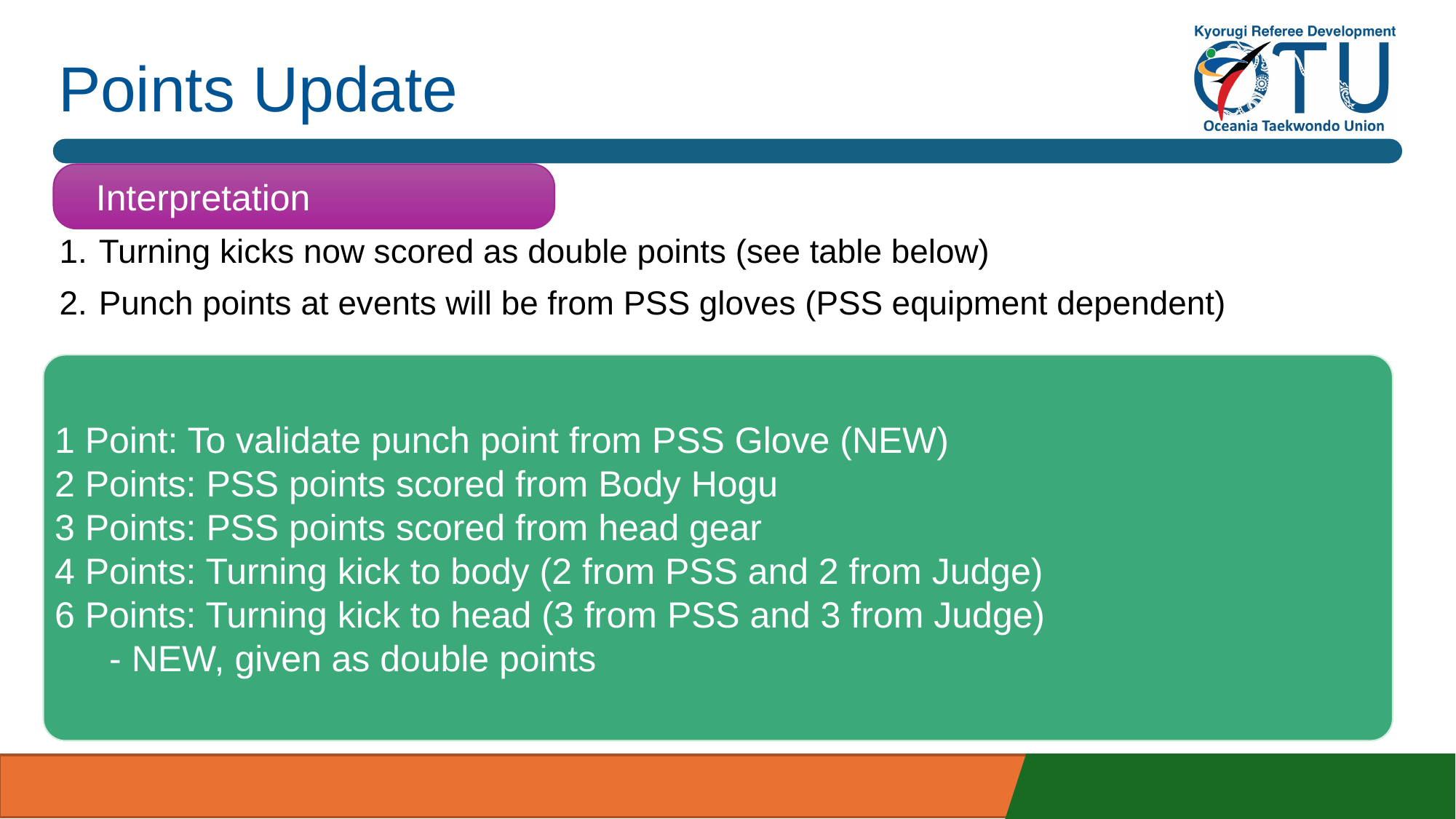

# Points Update
Interpretation
Turning kicks now scored as double points (see table below)
Punch points at events will be from PSS gloves (PSS equipment dependent)
1 Point: To validate punch point from PSS Glove (NEW)
2 Points: PSS points scored from Body Hogu
3 Points: PSS points scored from head gear
4 Points: Turning kick to body (2 from PSS and 2 from Judge)
6 Points: Turning kick to head (3 from PSS and 3 from Judge)
- NEW, given as double points